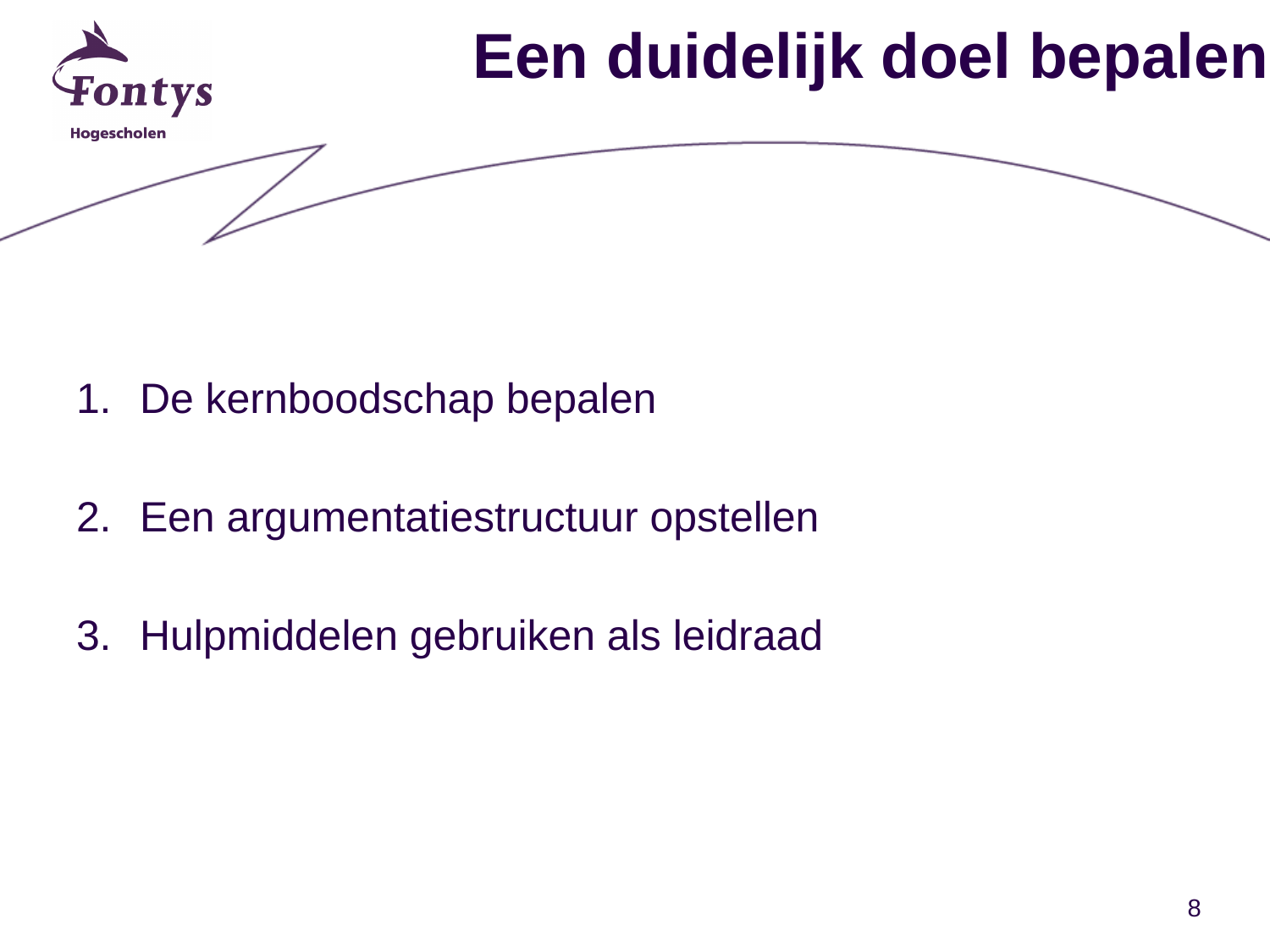

# Een duidelijk doel bepalen

De kernboodschap bepalen

Een argumentatiestructuur opstellen

Hulpmiddelen gebruiken als leidraad